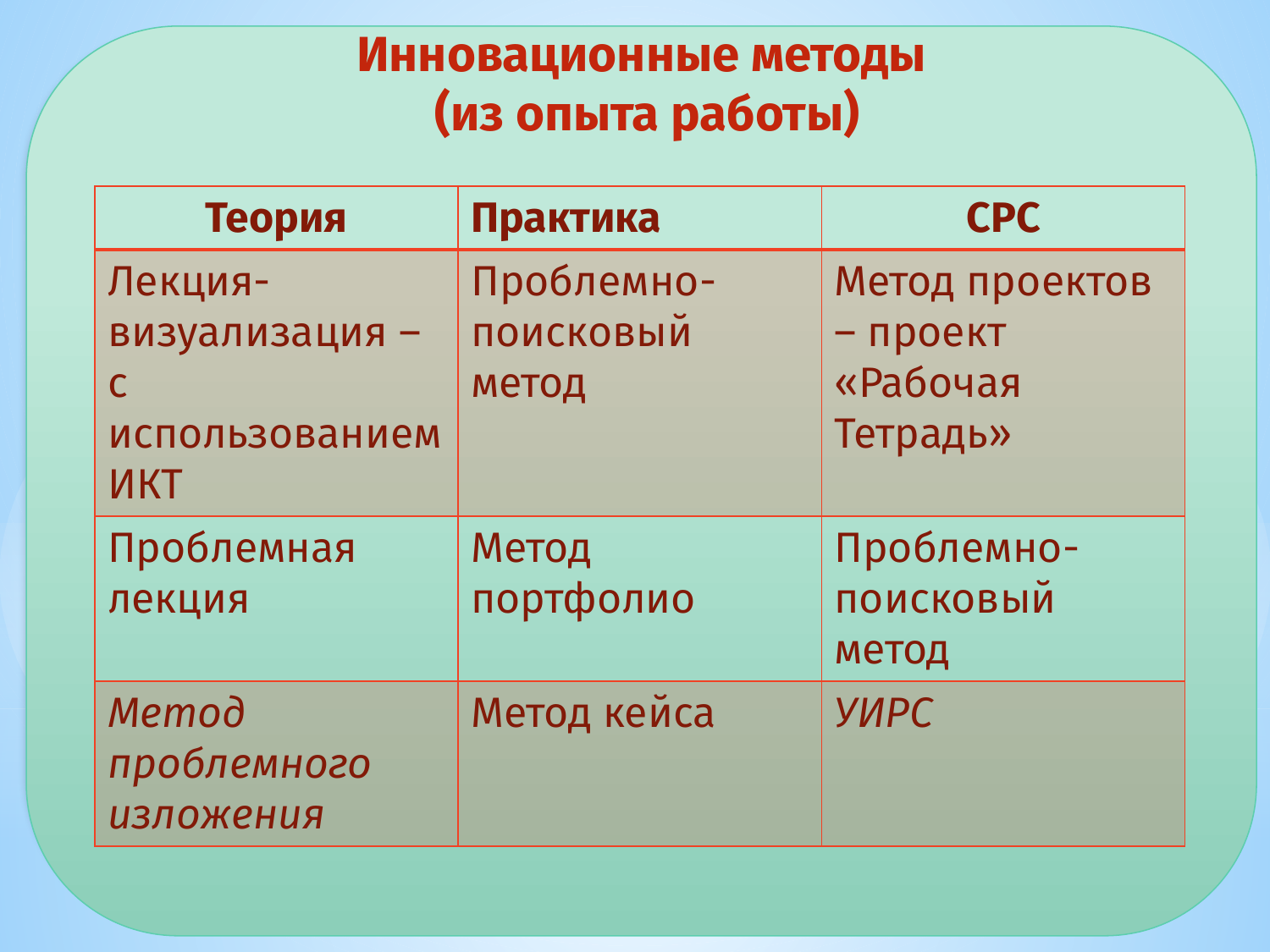

Инновационные методы
 (из опыта работы)

| Теория | Практика | СРС |
| --- | --- | --- |
| Лекция-визуализация – с использованием ИКТ | Проблемно-поисковый метод | Метод проектов – проект «Рабочая Тетрадь» |
| Проблемная лекция | Метод портфолио | Проблемно-поисковый метод |
| Метод проблемного изложения | Метод кейса | УИРС |